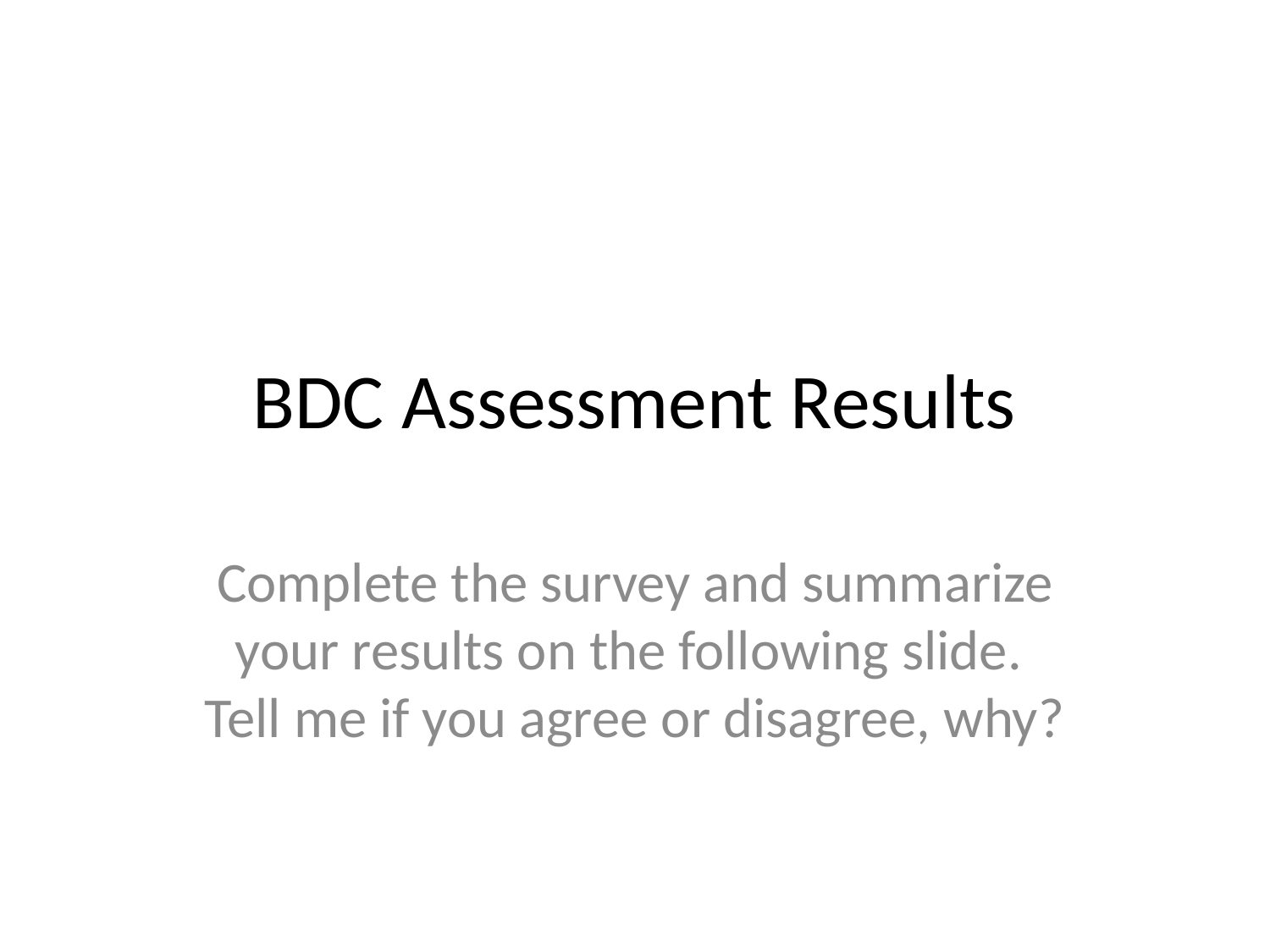

# BDC Assessment Results
Complete the survey and summarize your results on the following slide.  Tell me if you agree or disagree, why?